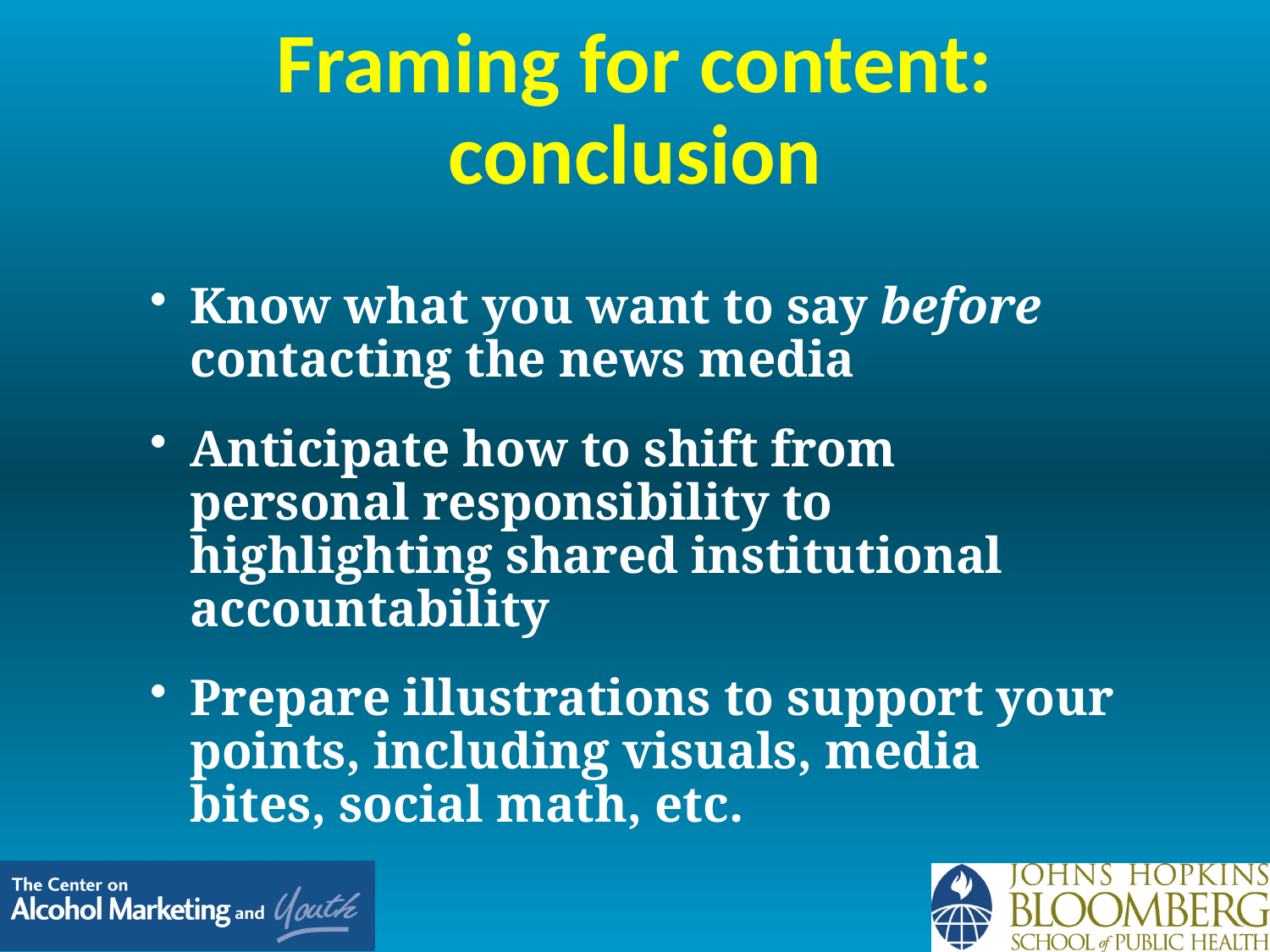

# Framing for content: conclusion
Know what you want to say before contacting the news media
Anticipate how to shift from personal responsibility to highlighting shared institutional accountability
Prepare illustrations to support your points, including visuals, media bites, social math, etc.